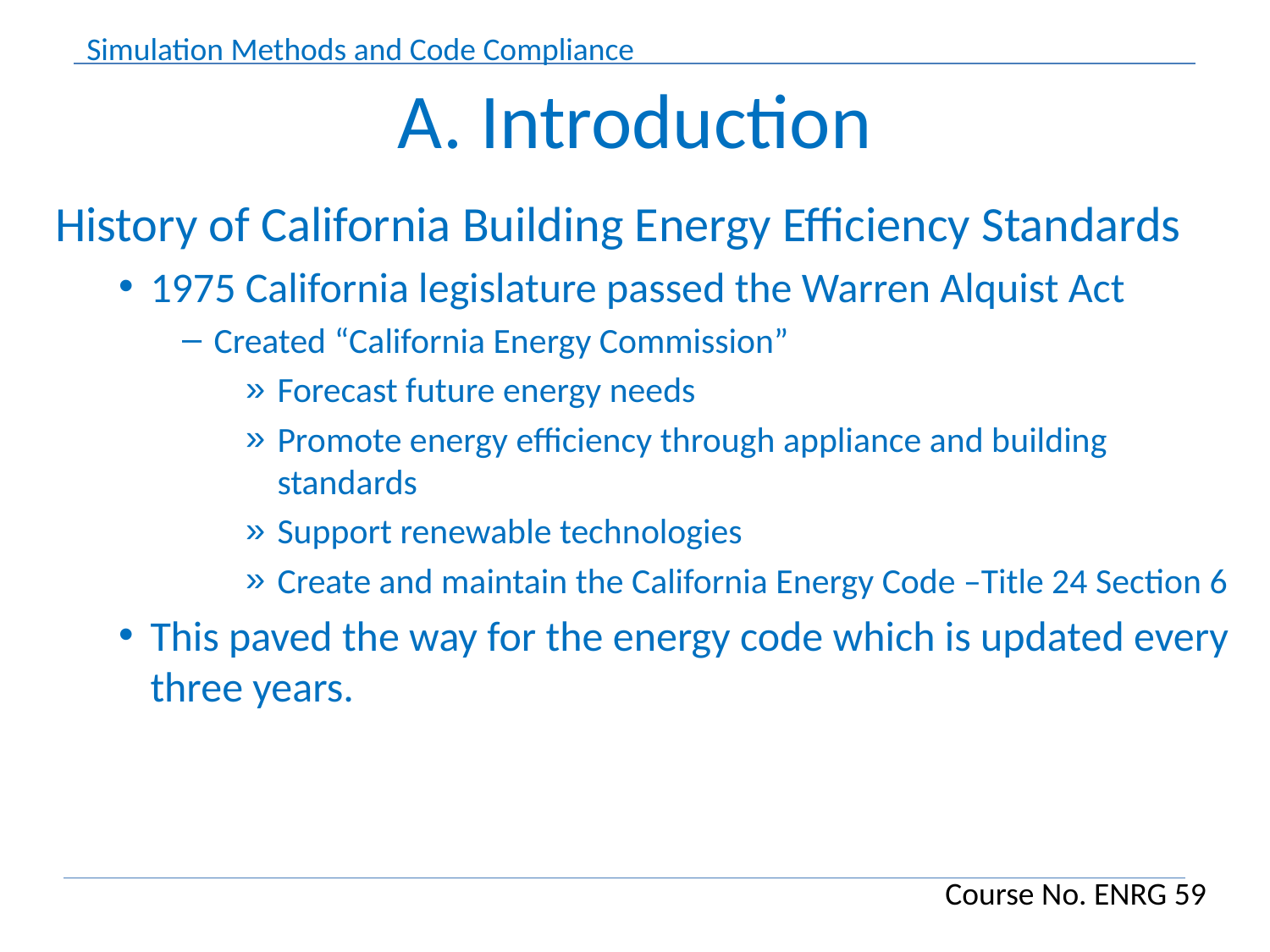

# A. Introduction
History of California Building Energy Efficiency Standards
1975 California legislature passed the Warren Alquist Act
Created “California Energy Commission”
Forecast future energy needs
Promote energy efficiency through appliance and building standards
Support renewable technologies
Create and maintain the California Energy Code –Title 24 Section 6
This paved the way for the energy code which is updated every three years.